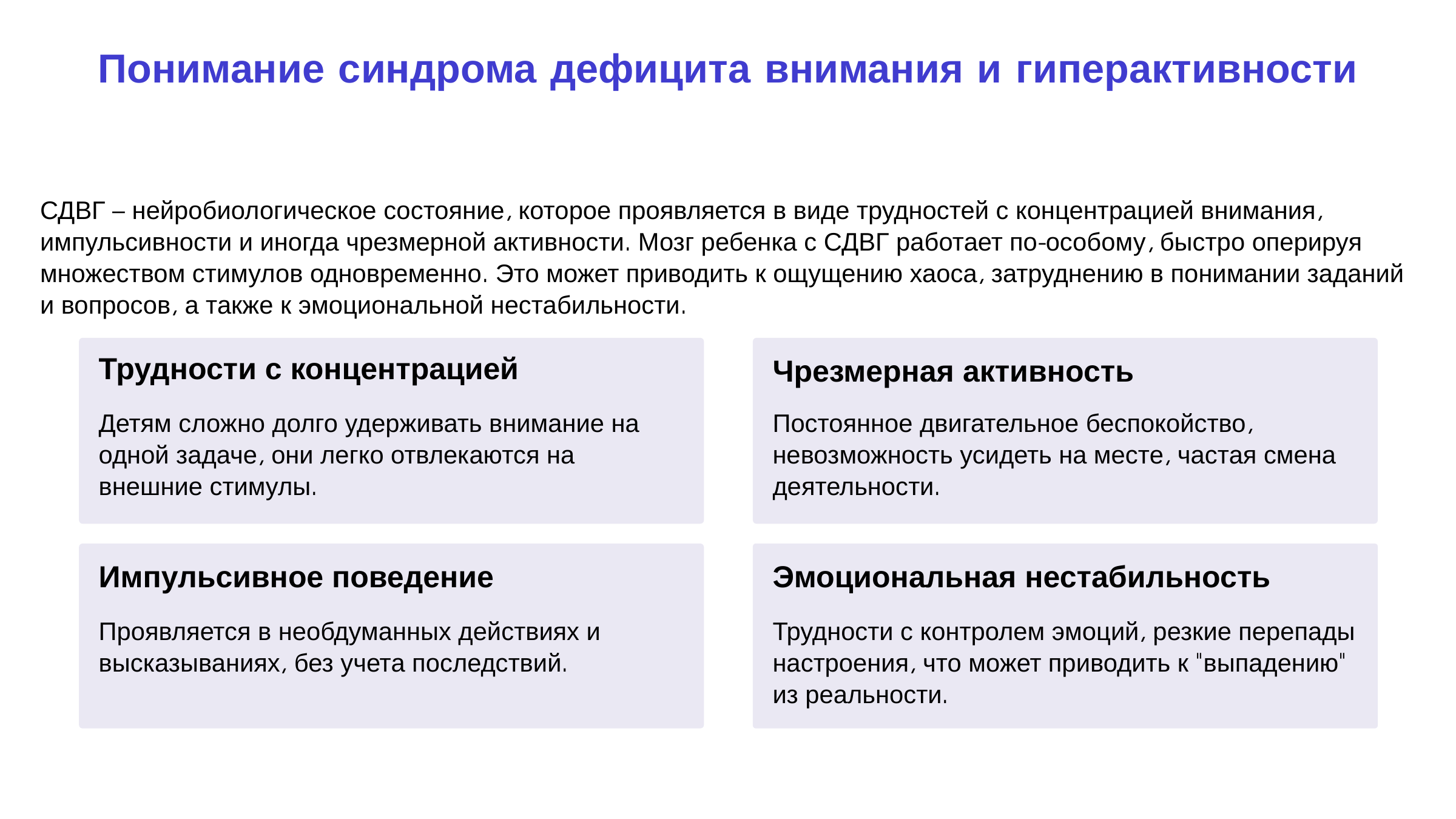

Понимание синдрома дефицита внимания и гиперактивности
СДВГ – нейробиологическое состояние, которое проявляется в виде трудностей с концентрацией внимания, импульсивности и иногда чрезмерной активности. Мозг ребенка с СДВГ работает по-особому, быстро оперируя множеством стимулов одновременно. Это может приводить к ощущению хаоса, затруднению в понимании заданий и вопросов, а также к эмоциональной нестабильности.

Трудности с концентрацией
Чрезмерная активность
Детям сложно долго удерживать внимание на одной задаче, они легко отвлекаются на внешние стимулы.
Постоянное двигательное беспокойство, невозможность усидеть на месте, частая смена деятельности.

Импульсивное поведение
Эмоциональная нестабильность
Проявляется в необдуманных действиях и высказываниях, без учета последствий.
Трудности с контролем эмоций, резкие перепады настроения, что может приводить к "выпадению" из реальности.